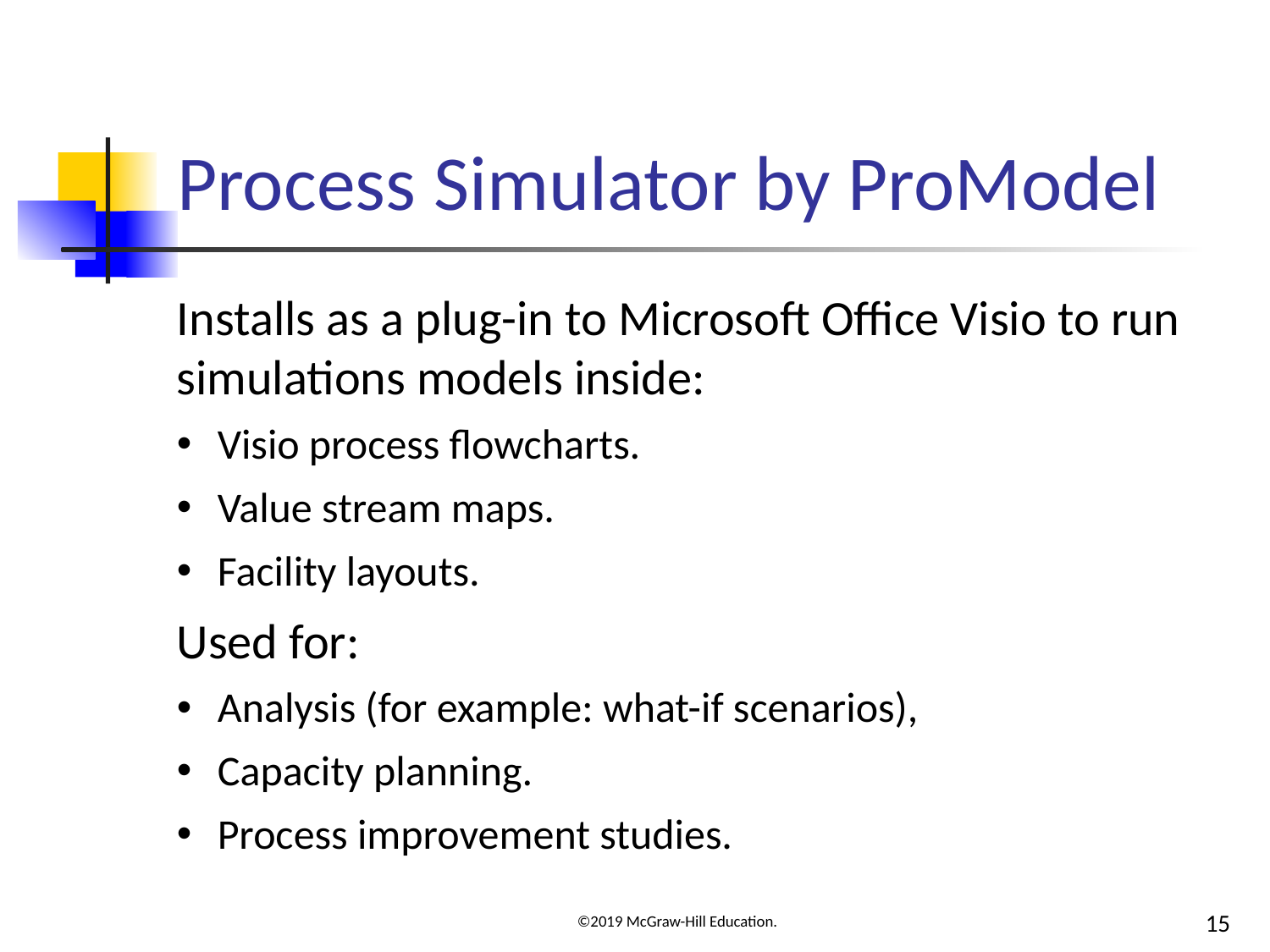

# Process Simulator by ProModel
Installs as a plug-in to Microsoft Office Visio to run simulations models inside:
Visio process flowcharts.
Value stream maps.
Facility layouts.
Used for:
Analysis (for example: what-if scenarios),
Capacity planning.
Process improvement studies.